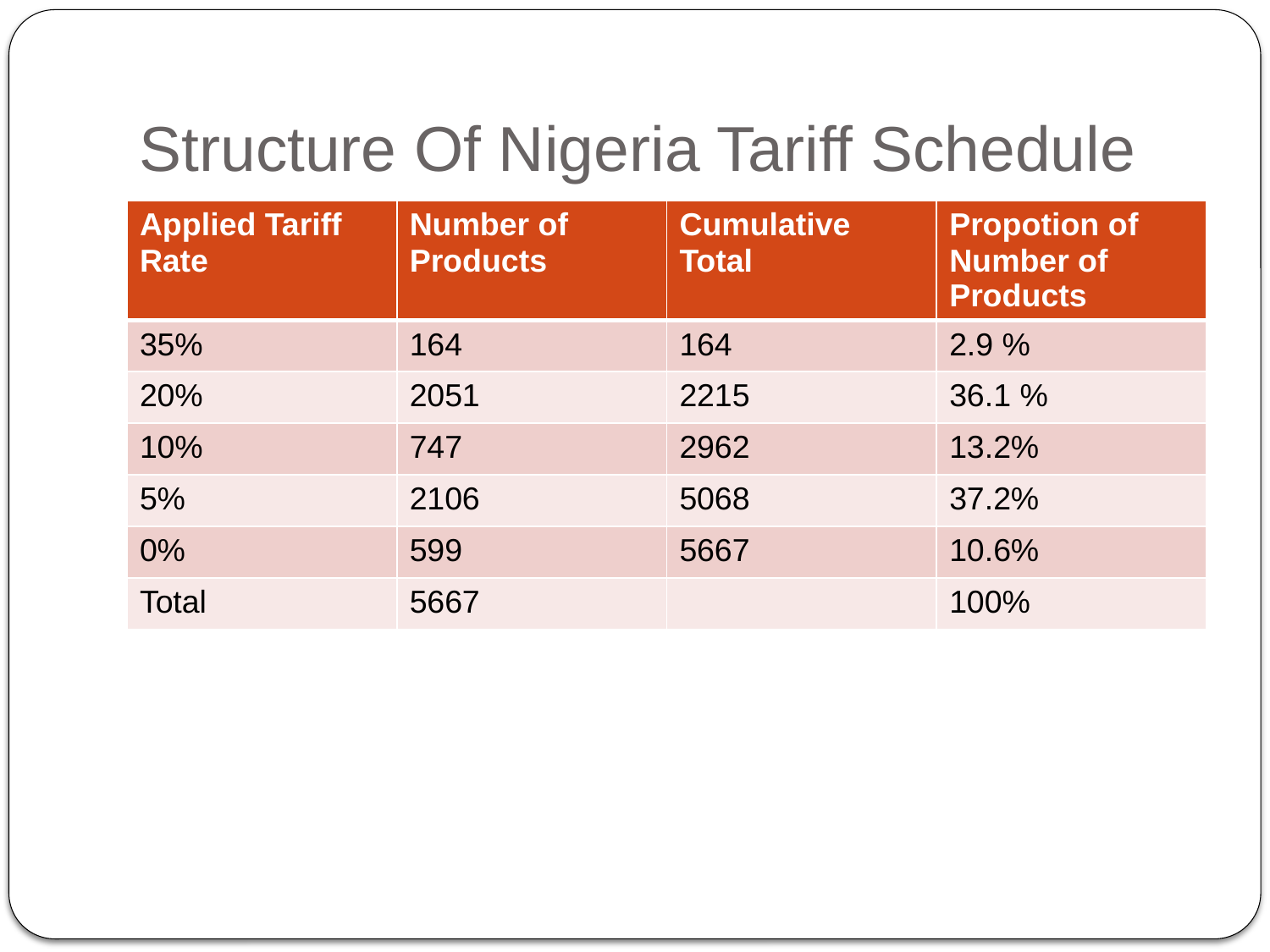

# Structure Of Nigeria Tariff Schedule
| Applied Tariff Rate | Number of Products | Cumulative Total | Propotion of Number of Products |
| --- | --- | --- | --- |
| 35% | 164 | 164 | 2.9 % |
| 20% | 2051 | 2215 | 36.1 % |
| 10% | 747 | 2962 | 13.2% |
| 5% | 2106 | 5068 | 37.2% |
| 0% | 599 | 5667 | 10.6% |
| Total | 5667 |  | 100% |